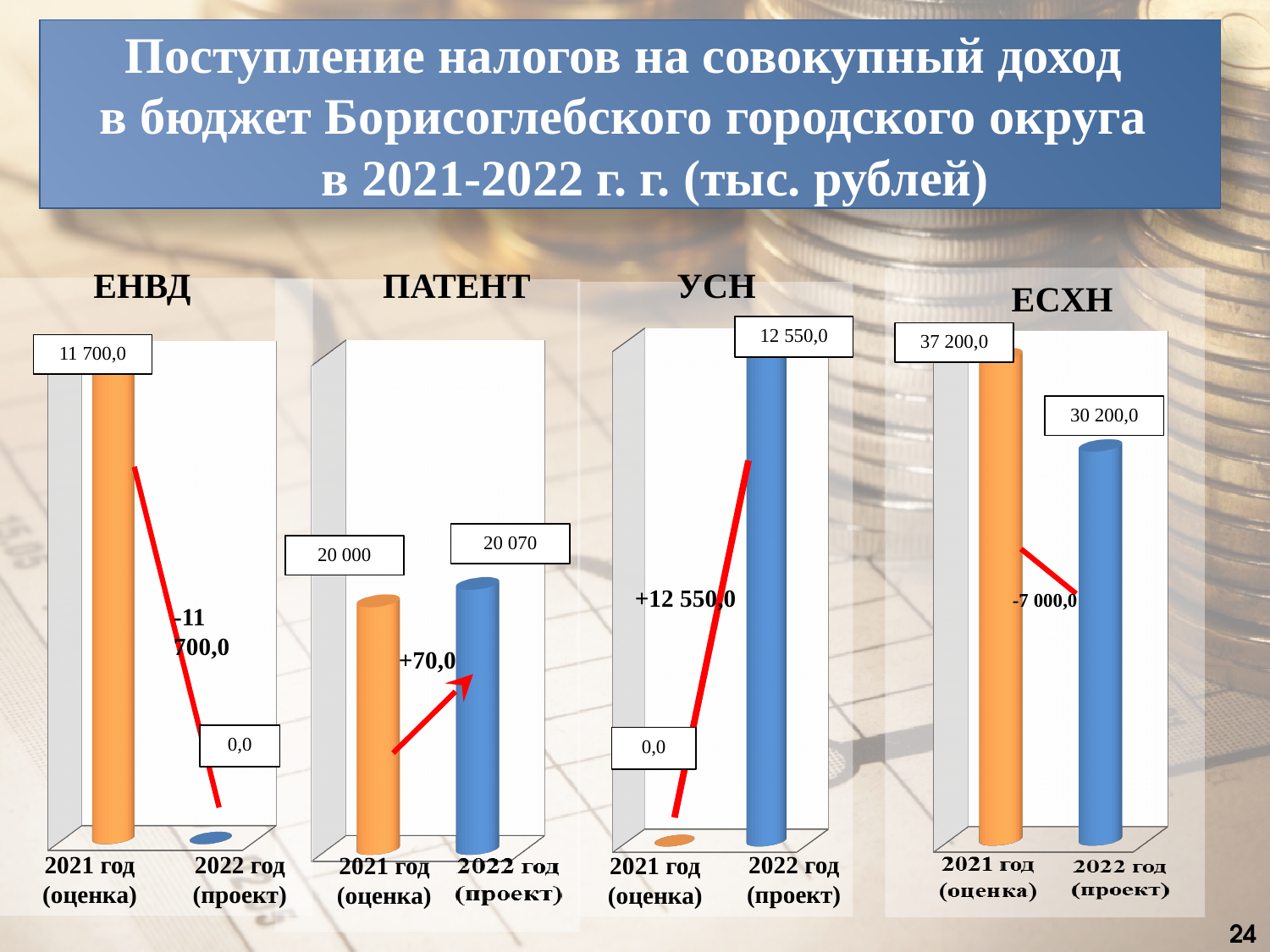

Поступление налогов на совокупный доход
в бюджет Борисоглебского городского округа
    в 2021-2022 г. г. (тыс. рублей)

ЕНВД
ПАТЕНТ
УСН

[unsupported chart]

[unsupported chart]

[unsupported chart]

[unsupported chart]

12 550,0
37 200,0
11 700,0
30 200,0
20 070
20 000

+12 550,0
-7 000,0
-11 700,0
  +70,0

0,0
0,0
2021 год
(оценка)
2022 год
(проект)
2022 год
(проект)
2021 год
(оценка)
2021 год
(оценка)
24